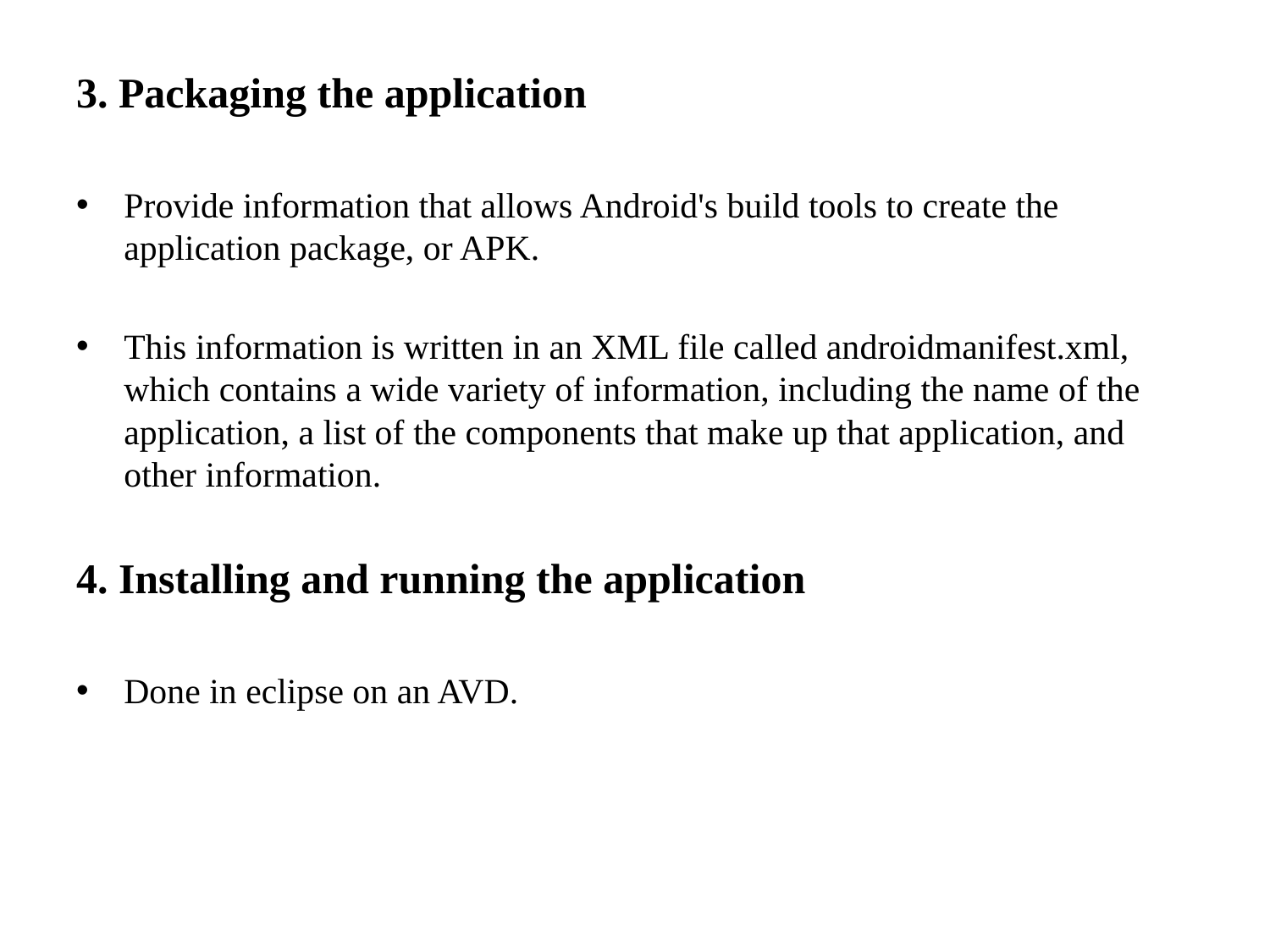

3. Packaging the application

Provide information that allows Android's build tools to create the application package, or APK.

This information is written in an XML file called androidmanifest.xml, which contains a wide variety of information, including the name of the application, a list of the components that make up that application, and other information.

4. Installing and running the application

Done in eclipse on an AVD.